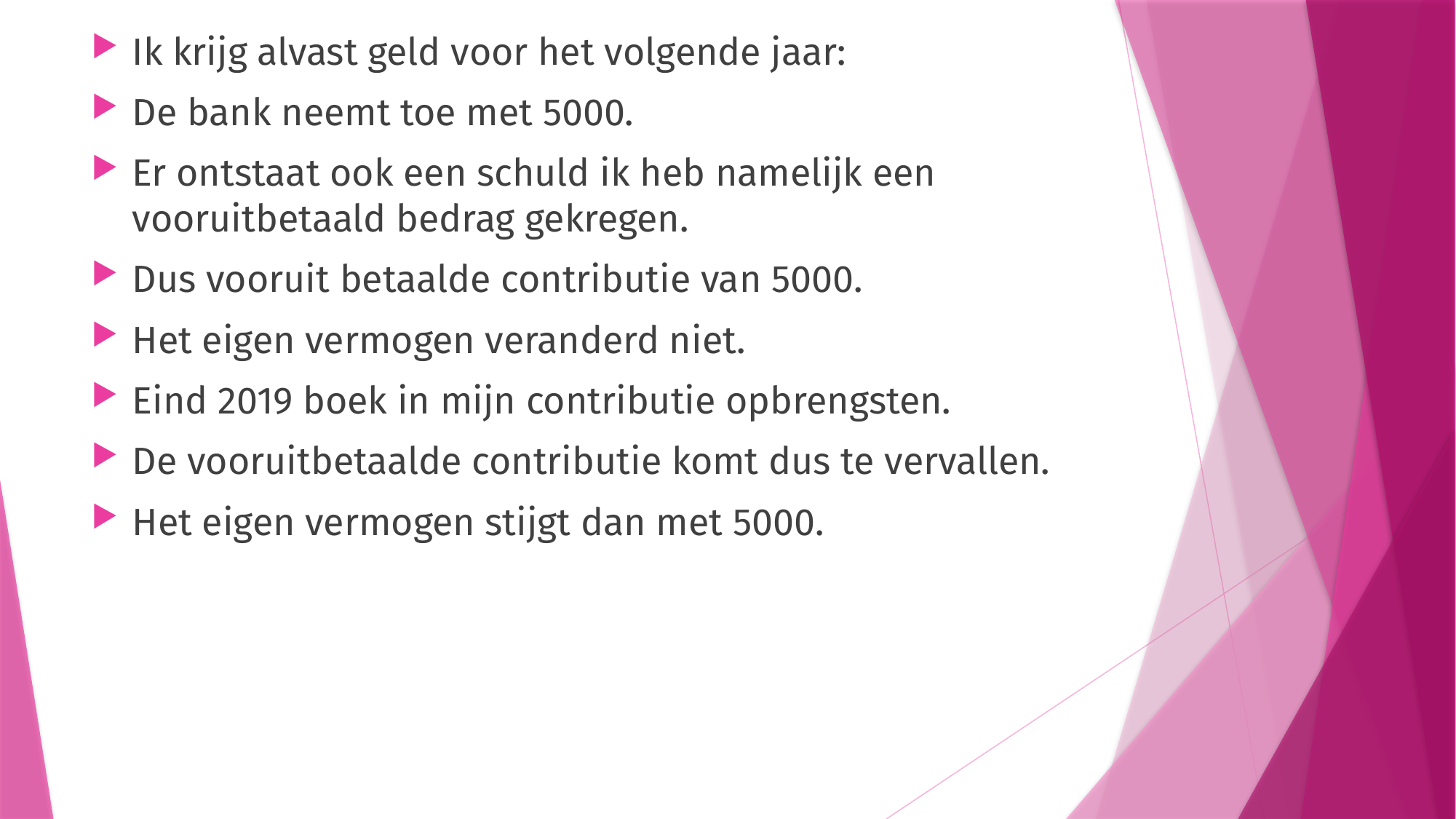

Ik krijg alvast geld voor het volgende jaar:
De bank neemt toe met 5000.
Er ontstaat ook een schuld ik heb namelijk een vooruitbetaald bedrag gekregen.
Dus vooruit betaalde contributie van 5000.
Het eigen vermogen veranderd niet.
Eind 2019 boek in mijn contributie opbrengsten.
De vooruitbetaalde contributie komt dus te vervallen.
Het eigen vermogen stijgt dan met 5000.